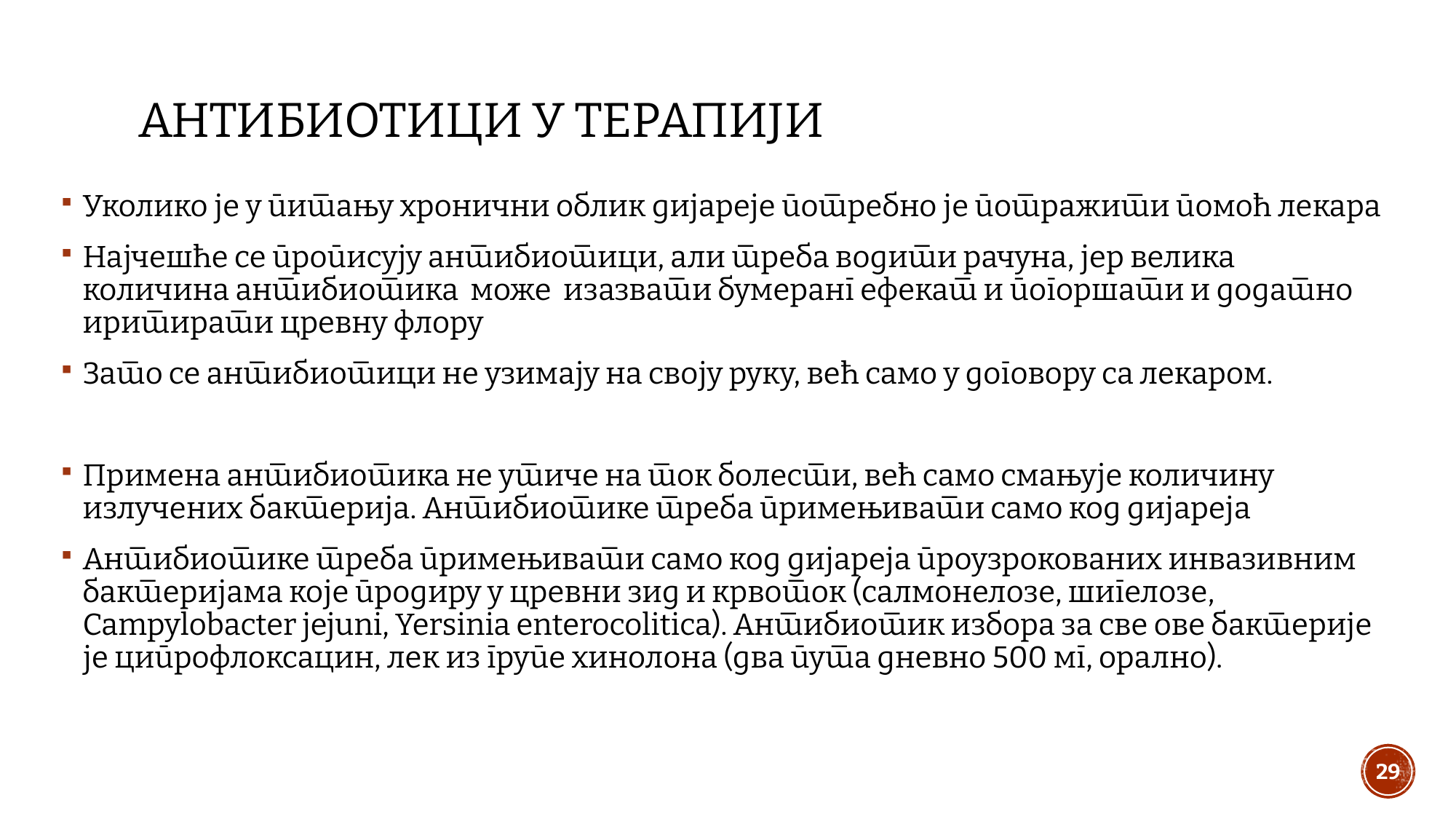

# Антибиотици у терапији
Уколико је у питању хронични облик дијареје потребно је потражити помоћ лекара
Најчешће се прописују антибиотици, али треба водити рачуна, јер велика количина антибиотика  може  изазвати бумеранг ефекат и погоршати и додатно иритирати цревну флору
Зато се антибиотици не узимају на своју руку, већ само у договору са лекаром.

Примена антибиотика не утиче на ток болести, већ само смањује количину излучених бактерија. Антибиотике треба примењивати само код дијареја
Антибиотике треба примењивати само код дијареја проузрокованих инвазивним бактеријама које продиру у цревни зид и крвоток (салмонелозе, шигелозе, Campylobacter jejuni, Yersinia enterocolitica). Антибиотик избора за све ове бактерије је ципрофлоксацин, лек из групе хинолона (два пута дневно 500 мг, орално).

29